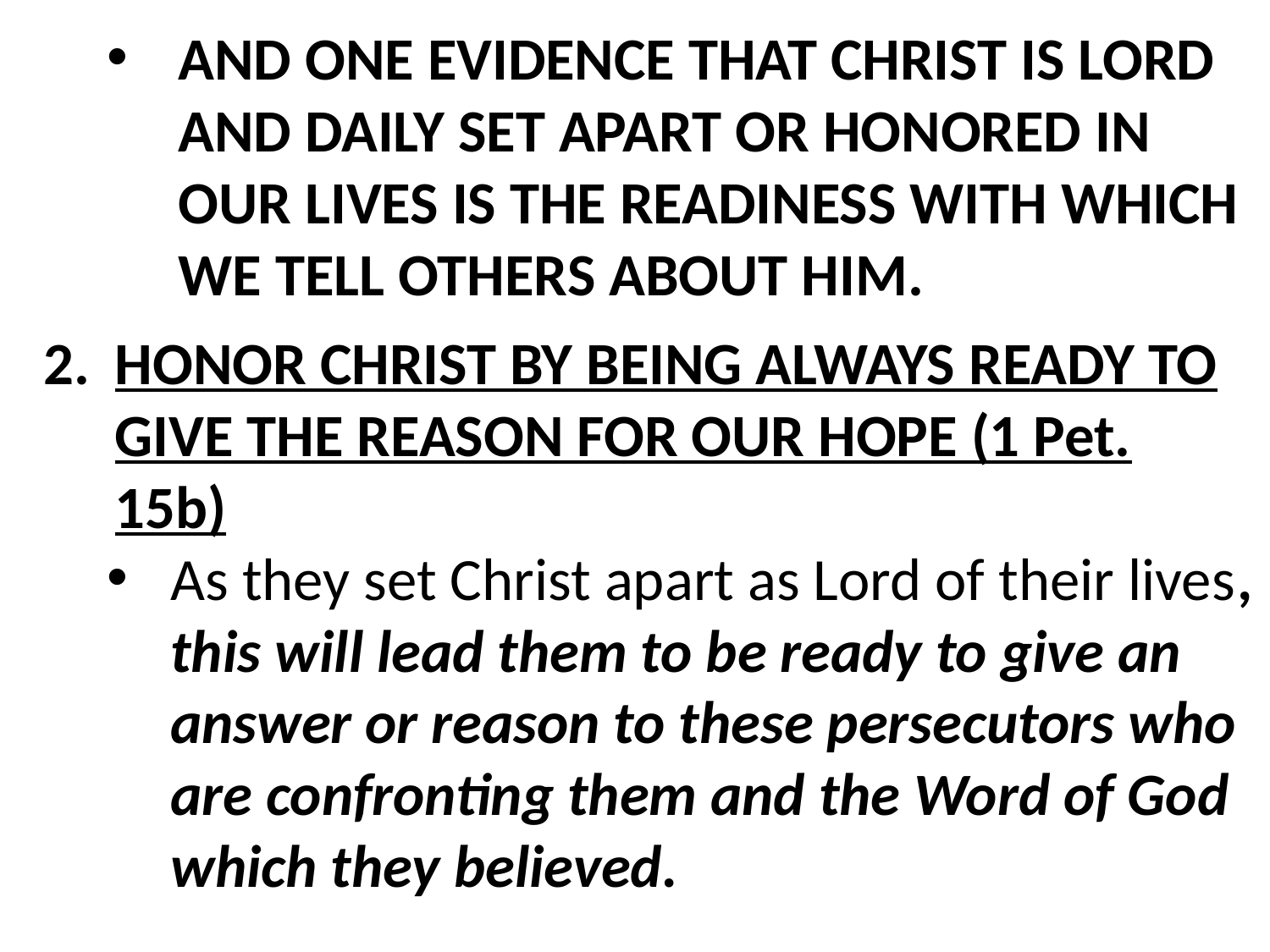

AND ONE EVIDENCE THAT CHRIST IS LORD AND DAILY SET APART OR HONORED IN OUR LIVES IS THE READINESS WITH WHICH WE TELL OTHERS ABOUT HIM.

HONOR CHRIST BY BEING ALWAYS READY TO GIVE THE REASON FOR OUR HOPE (1 Pet. 15b)
As they set Christ apart as Lord of their lives, this will lead them to be ready to give an answer or reason to these persecutors who are confronting them and the Word of God which they believed.